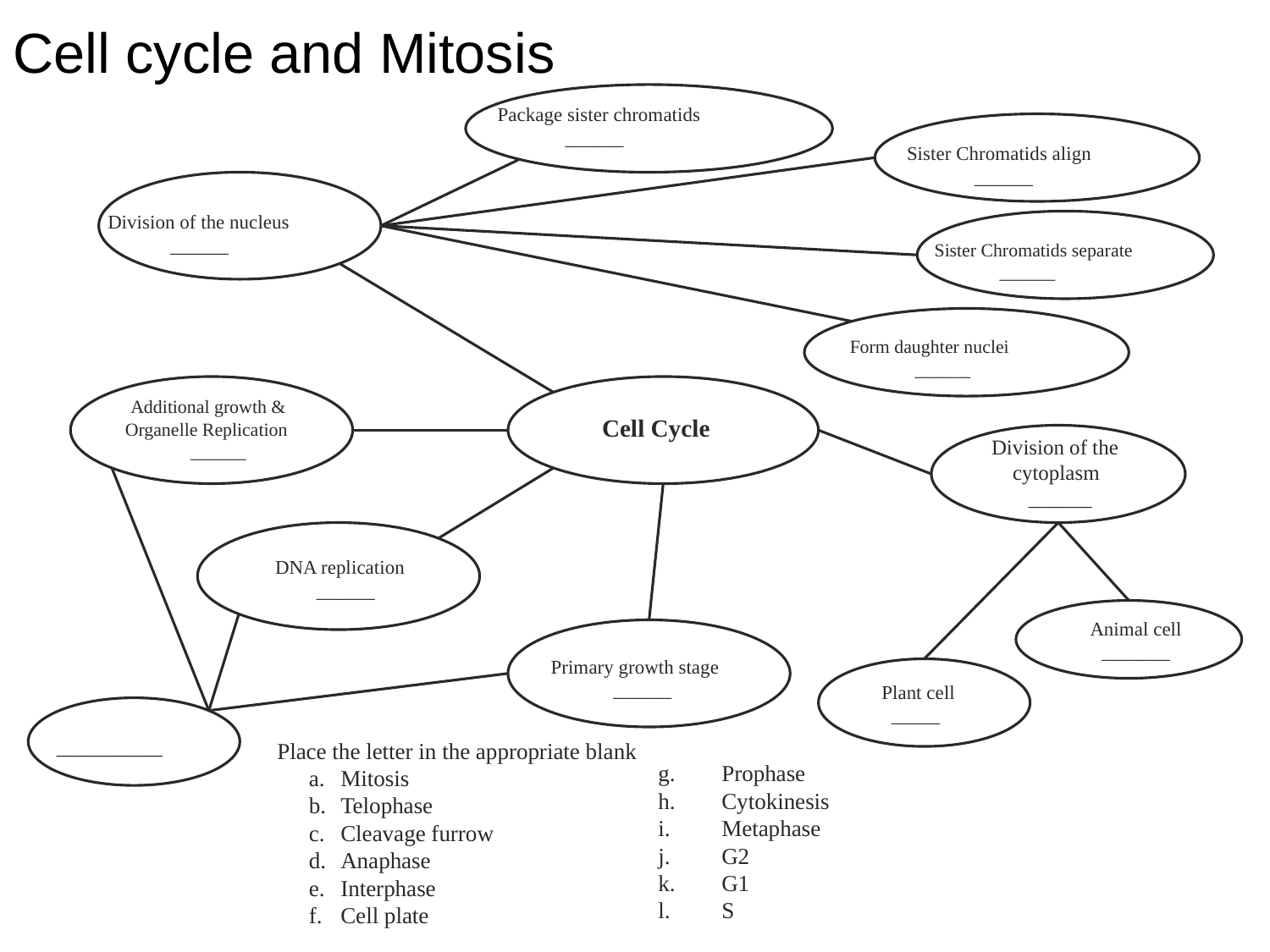

Cell cycle and Mitosis

 Package sister chromatids
               ______

 Sister Chromatids align
               ______

  Division of the nucleus
               ______

 Sister Chromatids separate
               ______

 Form daughter nuclei
               ______

    Additional growth &
   Organelle Replication
                 ______
Cell Cycle

 Division of the
     cytoplasm
        ______

      DNA replication
               ______

Animal cell
_______

  Primary growth stage
               ______

         Plant cell
           _____

   __________
	Place the letter in the appropriate blank
Mitosis
Telophase
Cleavage furrow
Anaphase
Interphase
Cell plate

Prophase
Cytokinesis
Metaphase
G2
G1
S